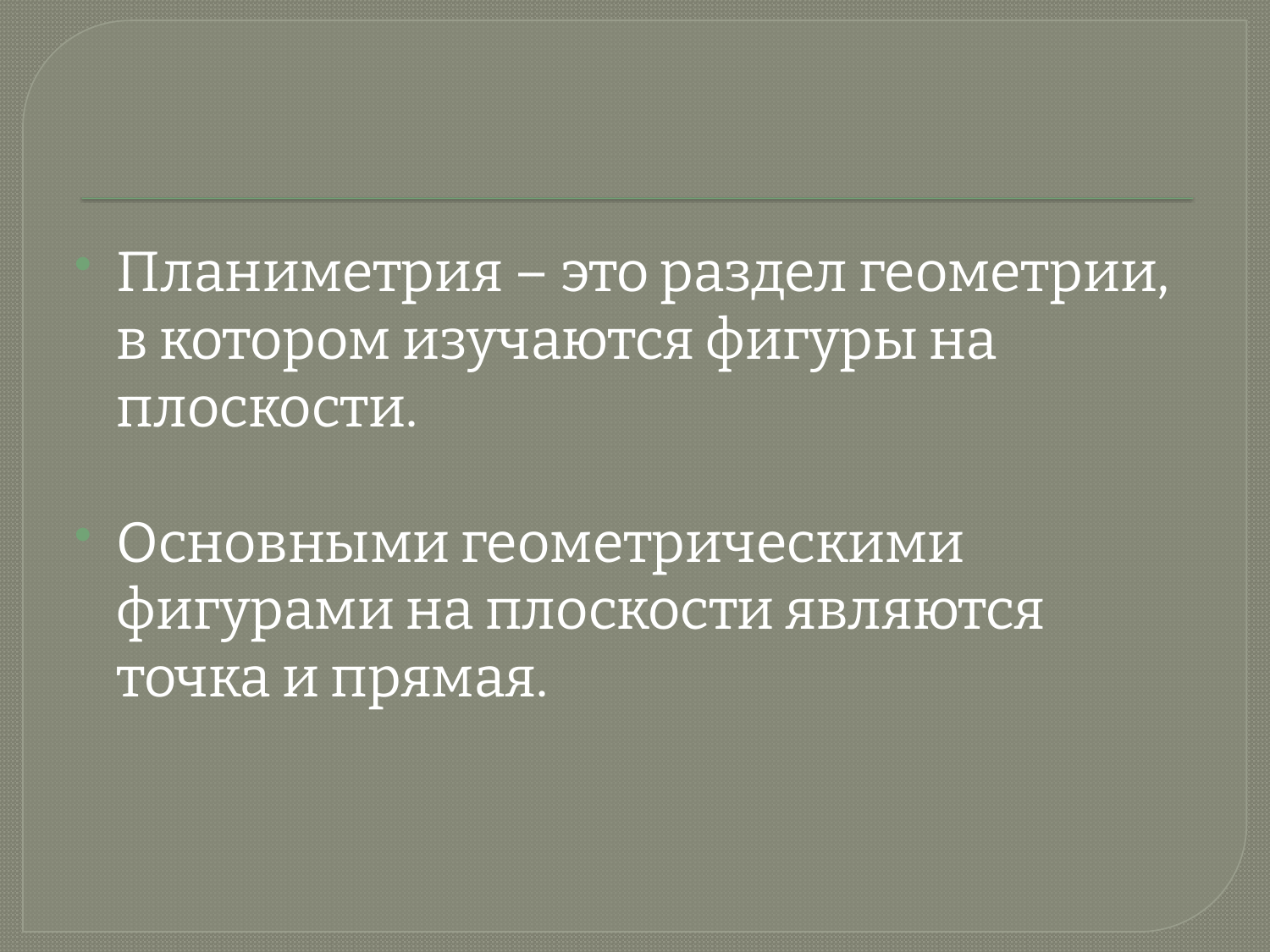

Планиметрия – это раздел геометрии, в котором изучаются фигуры на плоскости.

Основными геометрическими фигурами на плоскости являются точка и прямая.